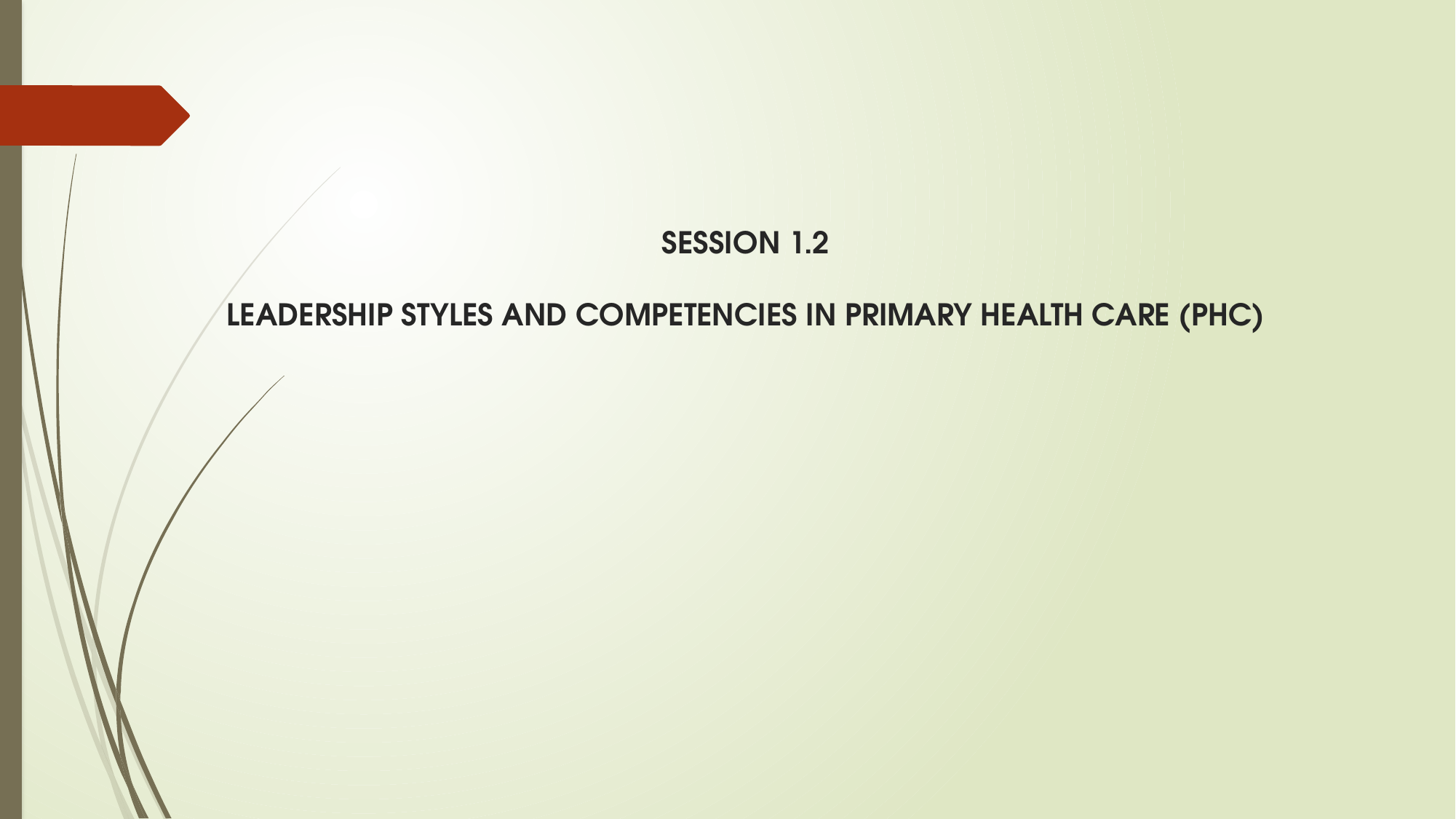

# SESSION 1.2 LEADERSHIP STYLES AND COMPETENCIES IN PRIMARY HEALTH CARE (PHC)